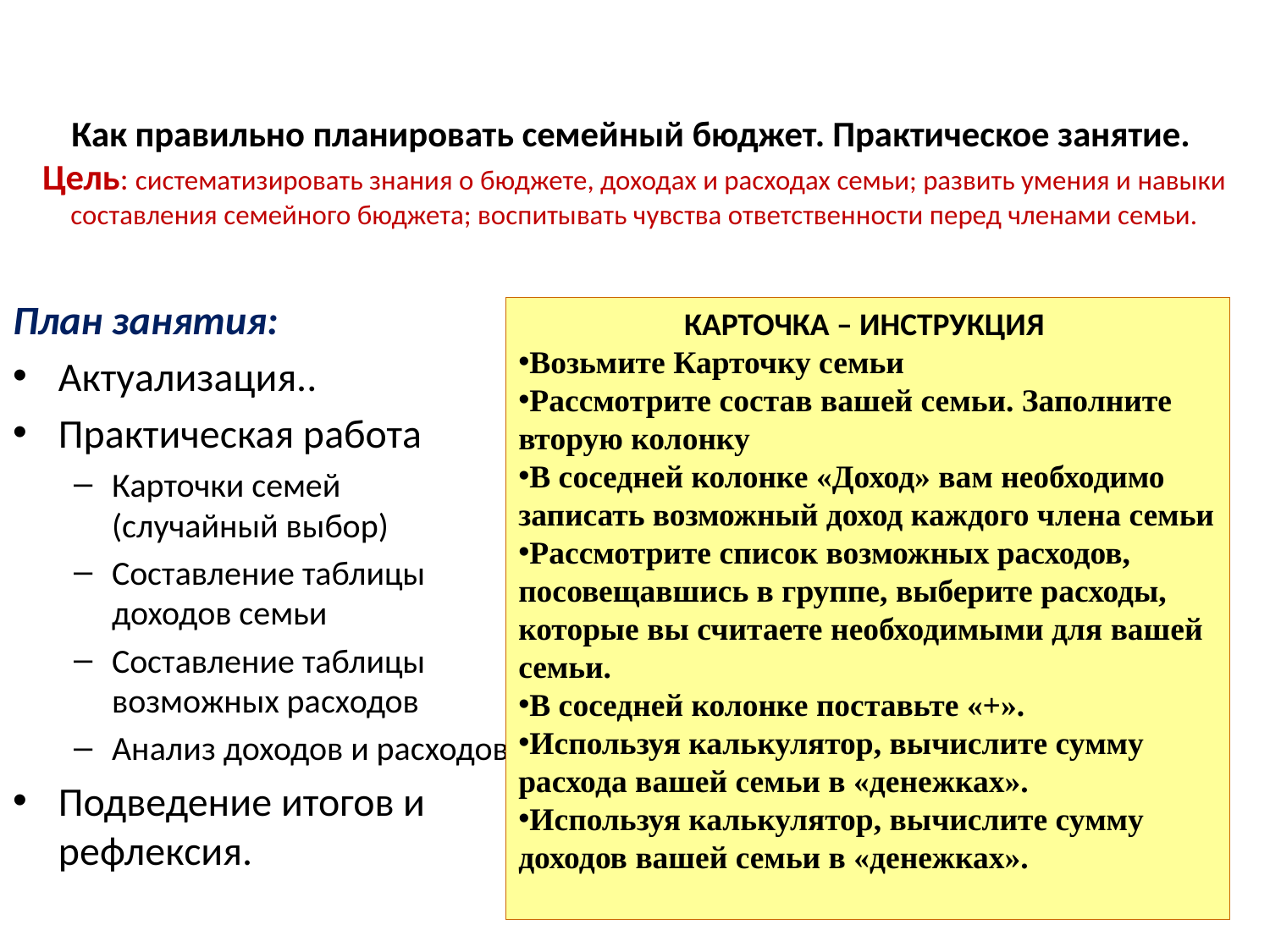

# Как правильно планировать семейный бюджет. Практическое занятие. Цель: систематизировать знания о бюджете, доходах и расходах семьи; развить умения и навыки составления семейного бюджета; воспитывать чувства ответственности перед членами семьи.

План занятия:
Актуализация..
Практическая работа
Карточки семей  (случайный выбор)
Составление таблицы доходов семьи
Составление таблицы возможных расходов
Анализ доходов и расходов
Подведение итогов и рефлексия.
КАРТОЧКА – ИНСТРУКЦИЯ
Возьмите Карточку семьи
Рассмотрите состав вашей семьи. Заполните вторую колонку
В соседней колонке «Доход» вам необходимо записать возможный доход каждого члена семьи
Рассмотрите список возможных расходов, посовещавшись в группе, выберите расходы, которые вы считаете необходимыми для вашей семьи.
В соседней колонке поставьте «+».
Используя калькулятор, вычислите сумму расхода вашей семьи в «денежках».
Используя калькулятор, вычислите сумму доходов вашей семьи в «денежках».